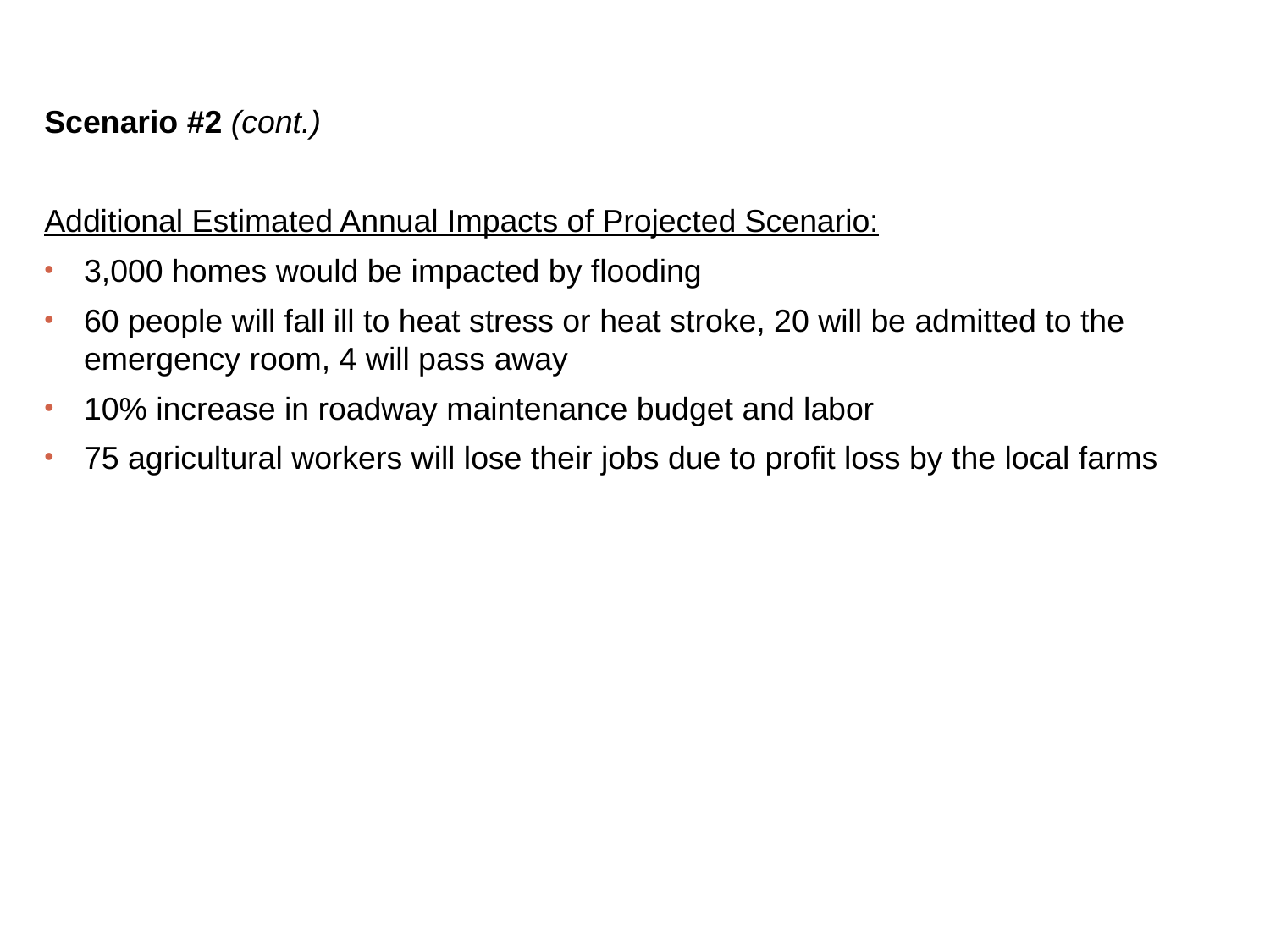

Scenario #2 (cont.)

Additional Estimated Annual Impacts of Projected Scenario:
3,000 homes would be impacted by flooding
60 people will fall ill to heat stress or heat stroke, 20 will be admitted to the emergency room, 4 will pass away
10% increase in roadway maintenance budget and labor
75 agricultural workers will lose their jobs due to profit loss by the local farms